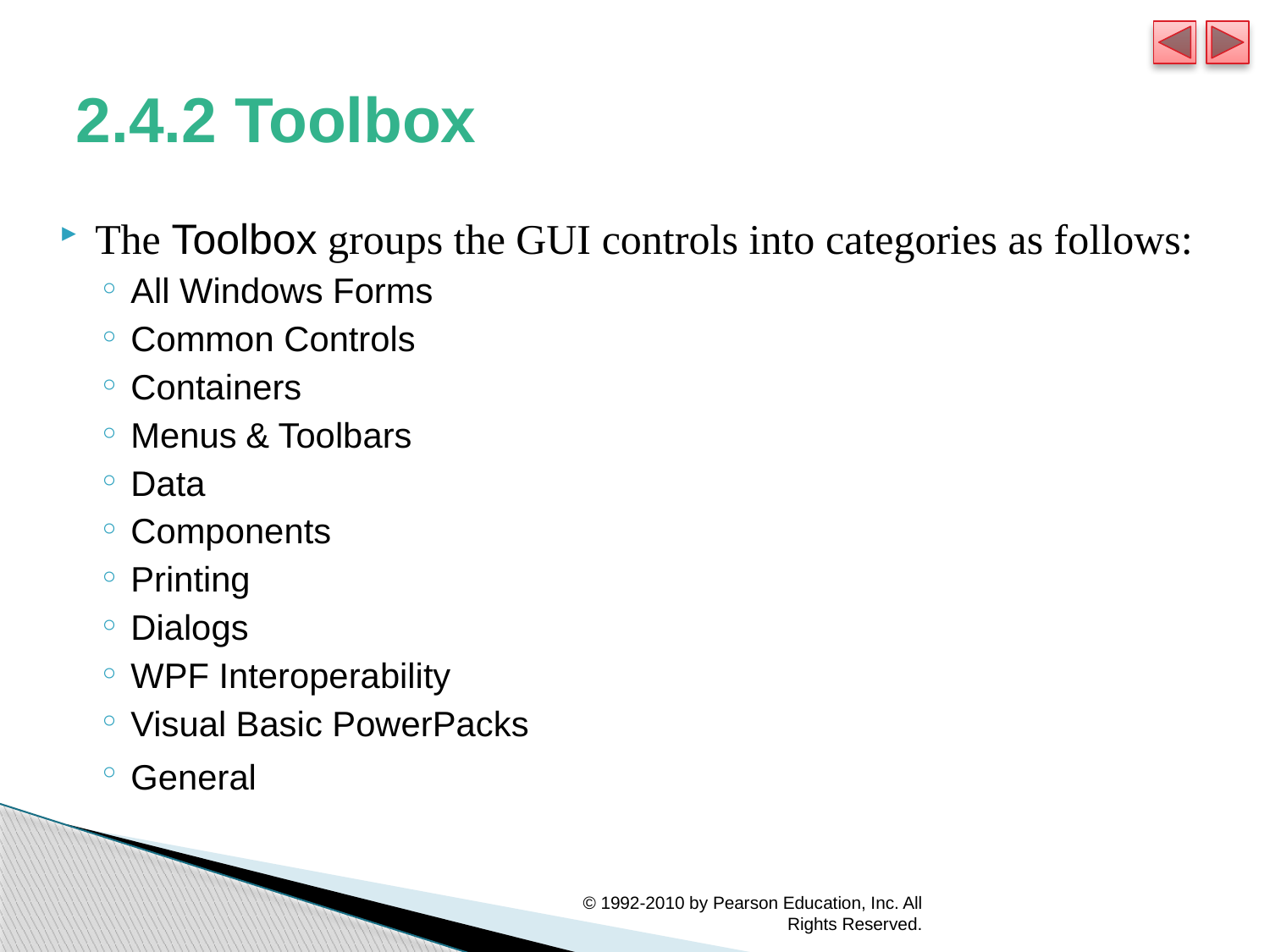

# 2.4.2 Toolbox
The Toolbox groups the GUI controls into categories as follows:
All Windows Forms
Common Controls
Containers
Menus & Toolbars
Data
Components
Printing
Dialogs
WPF Interoperability
Visual Basic PowerPacks
General
© 1992-2010 by Pearson Education, Inc. All Rights Reserved.